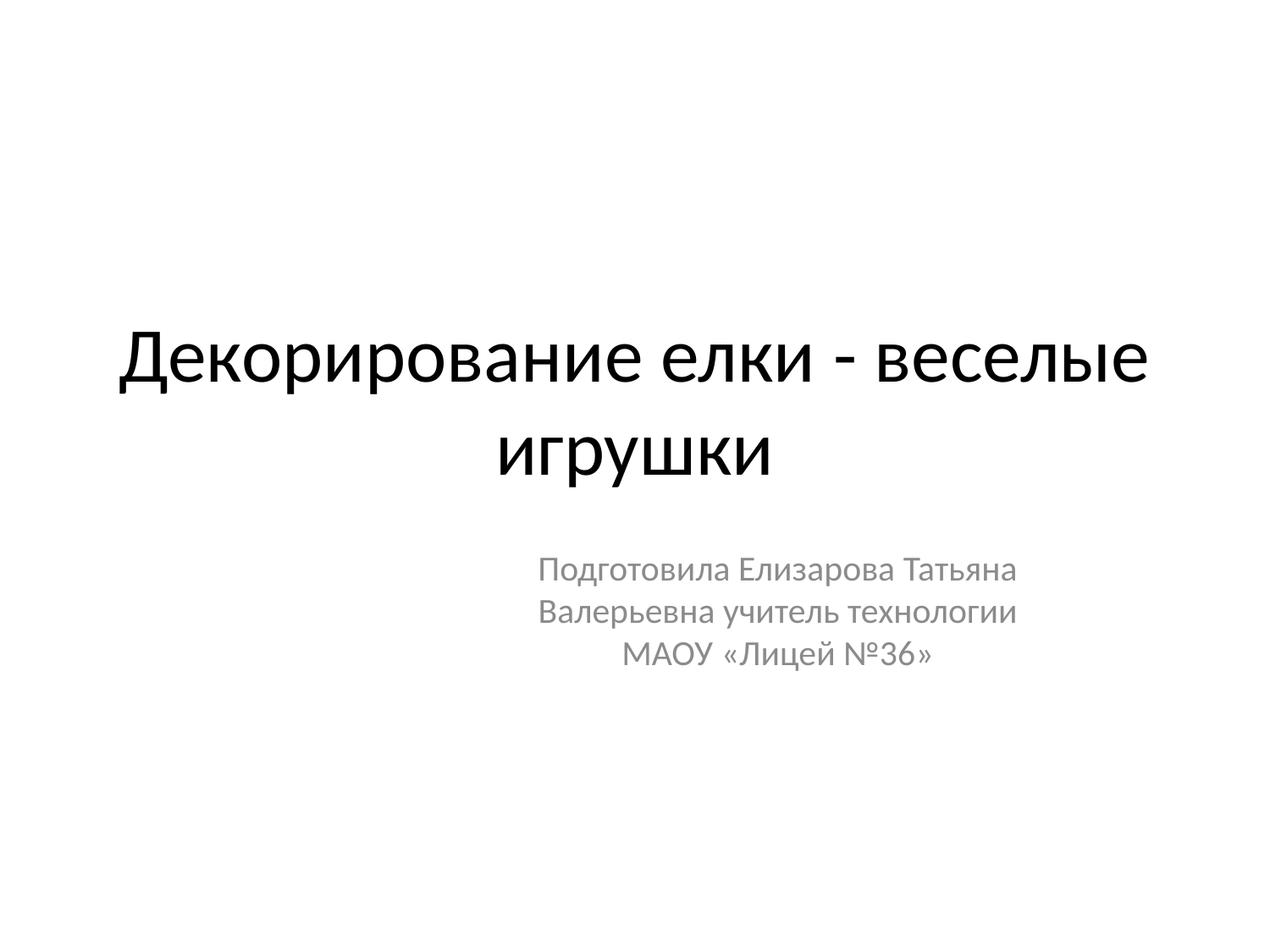

# Декорирование елки - веселые игрушки
Подготовила Елизарова Татьяна Валерьевна учитель технологии МАОУ «Лицей №36»